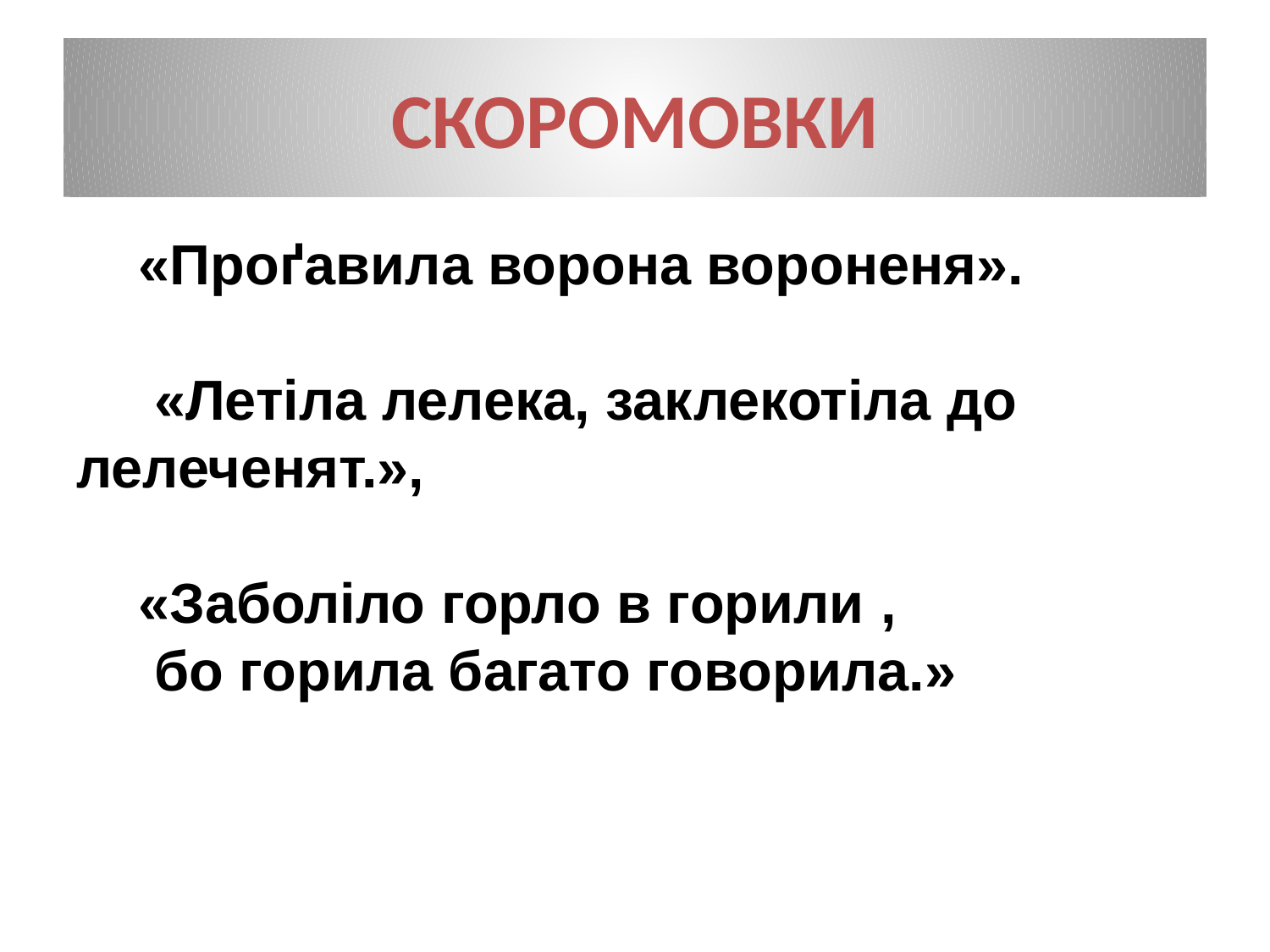

# СКОРОМОВКИ
«Проґавила ворона вороненя».

 «Летіла лелека, заклекотіла до  лелеченят.»,

«Заболіло горло в горили ,
 бо горила багато говорила.»